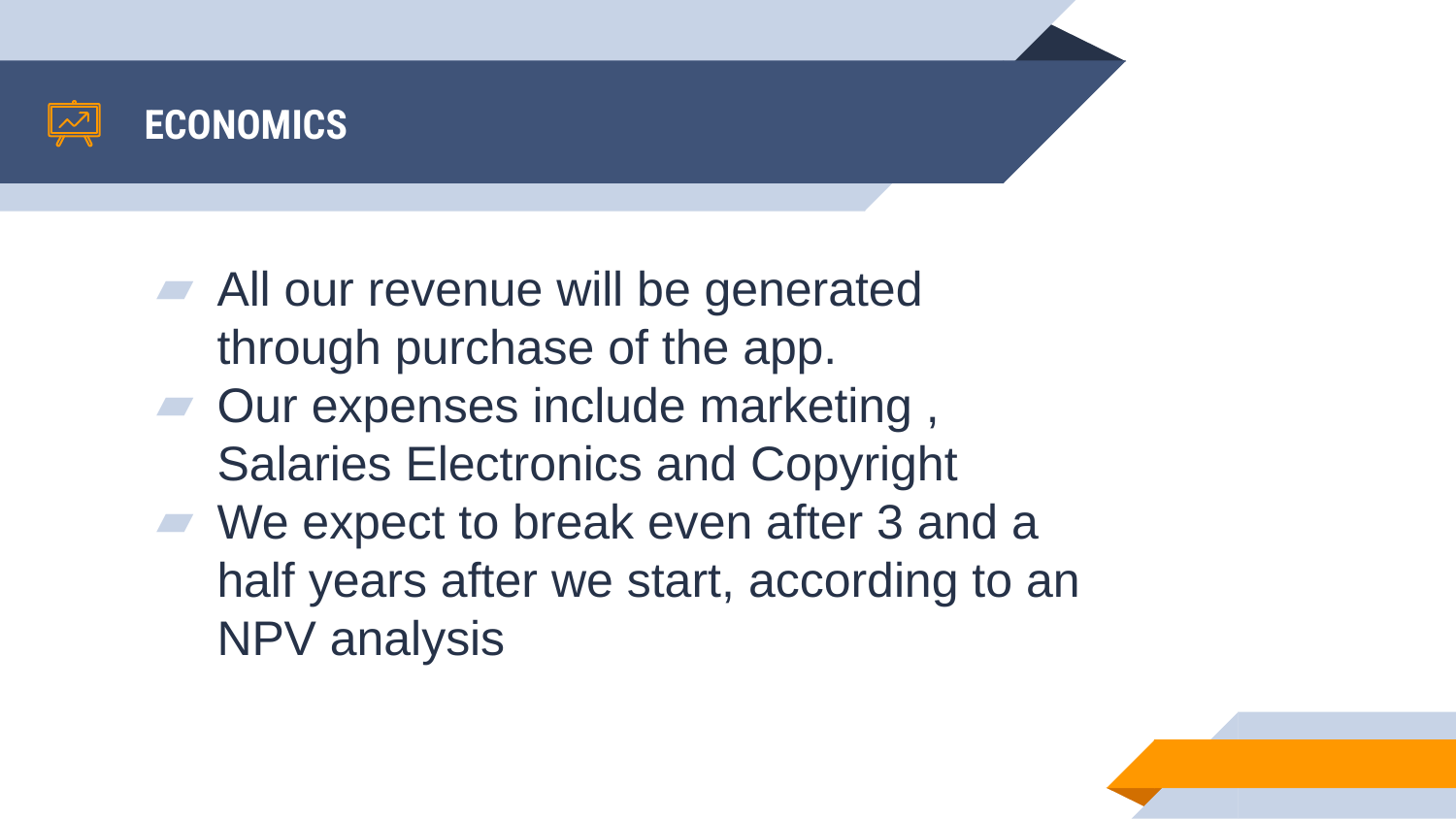

# ECONOMICS

All our revenue will be generated through purchase of the app.
Our expenses include marketing , Salaries Electronics and Copyright
We expect to break even after 3 and a half years after we start, according to an NPV analysis